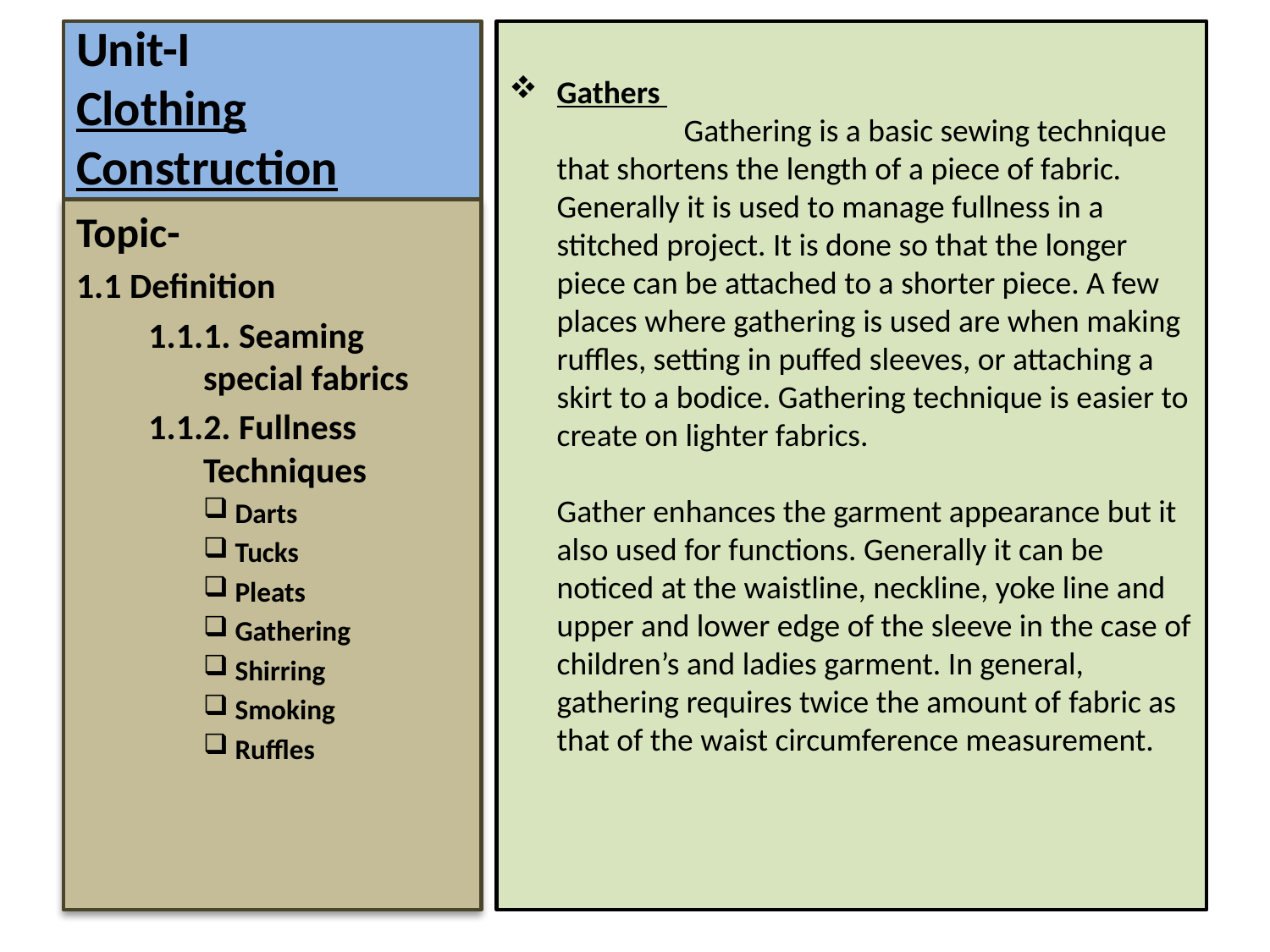

# Unit-I Clothing Construction

Gathers
	Gathering is a basic sewing technique that shortens the length of a piece of fabric. Generally it is used to manage fullness in a stitched project. It is done so that the longer piece can be attached to a shorter piece. A few places where gathering is used are when making ruffles, setting in puffed sleeves, or attaching a skirt to a bodice. Gathering technique is easier to create on lighter fabrics.
Gather enhances the garment appearance but it also used for functions. Generally it can be noticed at the waistline, neckline, yoke line and upper and lower edge of the sleeve in the case of children’s and ladies garment. In general, gathering requires twice the amount of fabric as that of the waist circumference measurement.
Topic-
1.1 Definition
         1.1.1. Seaming 		special fabrics
         1.1.2. Fullness 	      	Techniques
 Darts
 Tucks
 Pleats
 Gathering
 Shirring
 Smoking
 Ruffles